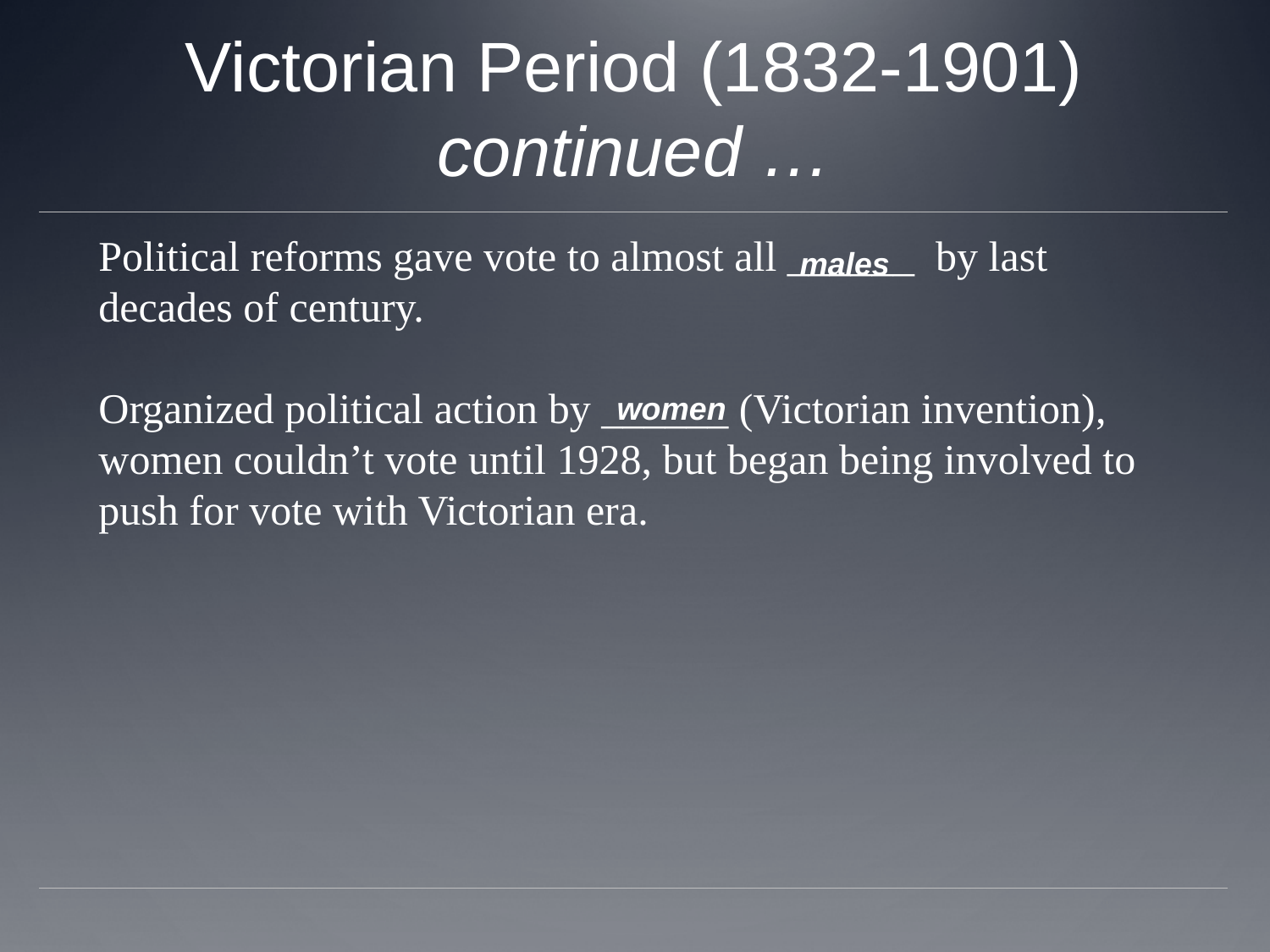

# Victorian Period (1832-1901) continued …
Political reforms gave vote to almost all ______  by last decades of century.

Organized political action by ______ (Victorian invention), women couldn’t vote until 1928, but began being involved to push for vote with Victorian era.

males
women